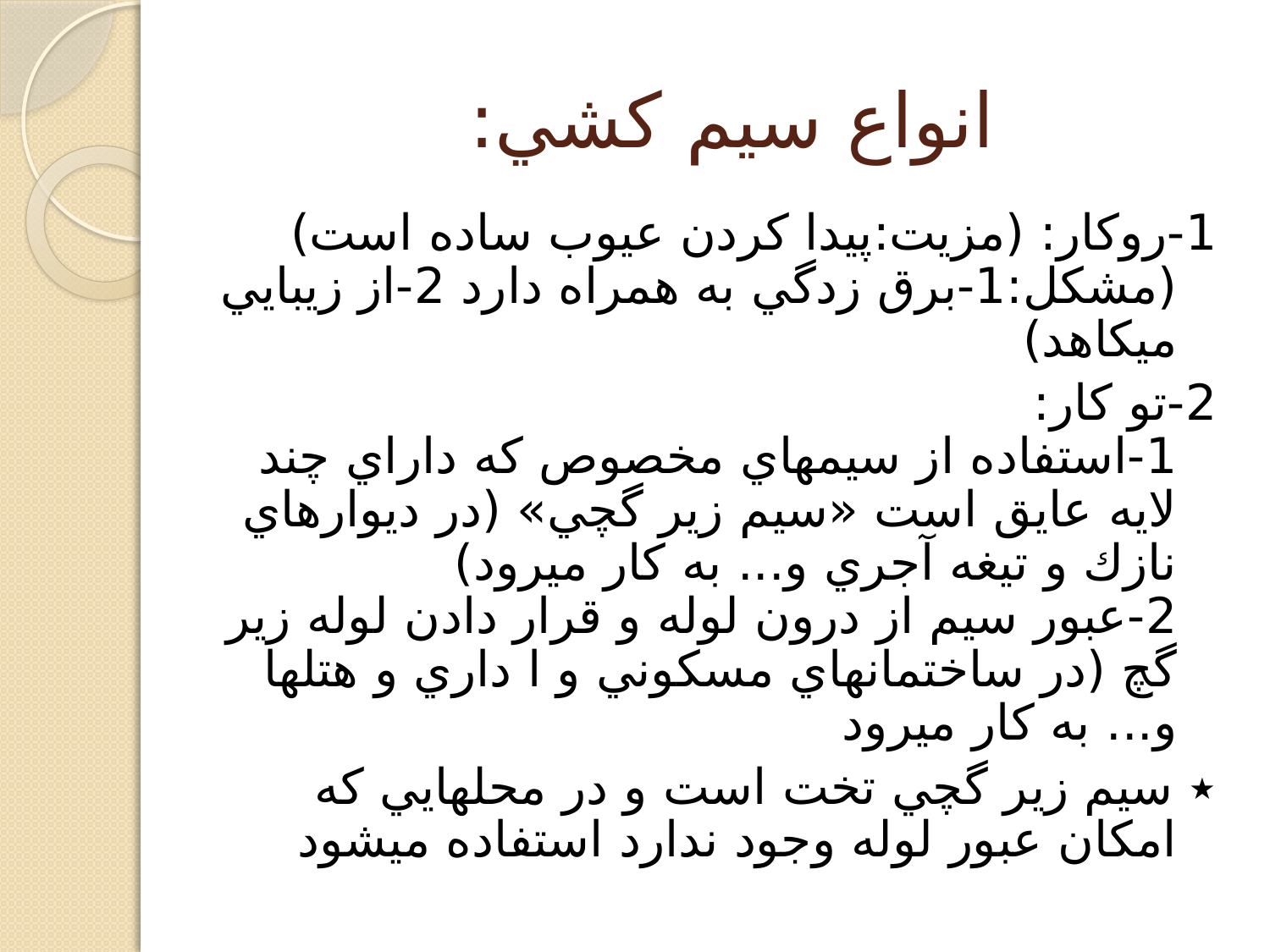

# انواع سيم كشي:
1-روكار: (مزيت:پيدا كردن عيوب ساده است)(مشكل:1-برق زدگي به همراه دارد 2-از زيبايي ميكاهد)
2-تو كار:
1-استفاده از سيمهاي مخصوص كه داراي چند لايه عايق است «سيم زير گچي» (در ديوارهاي نازك و تيغه آجري و... به كار ميرود)
2-عبور سيم از درون لوله و قرار دادن لوله زير گچ (در ساختمانهاي مسكوني و ا داري و هتلها و... به كار ميرود
٭ سيم زير گچي تخت است و در محلهايي كه امكان عبور لوله وجود ندارد استفاده ميشود